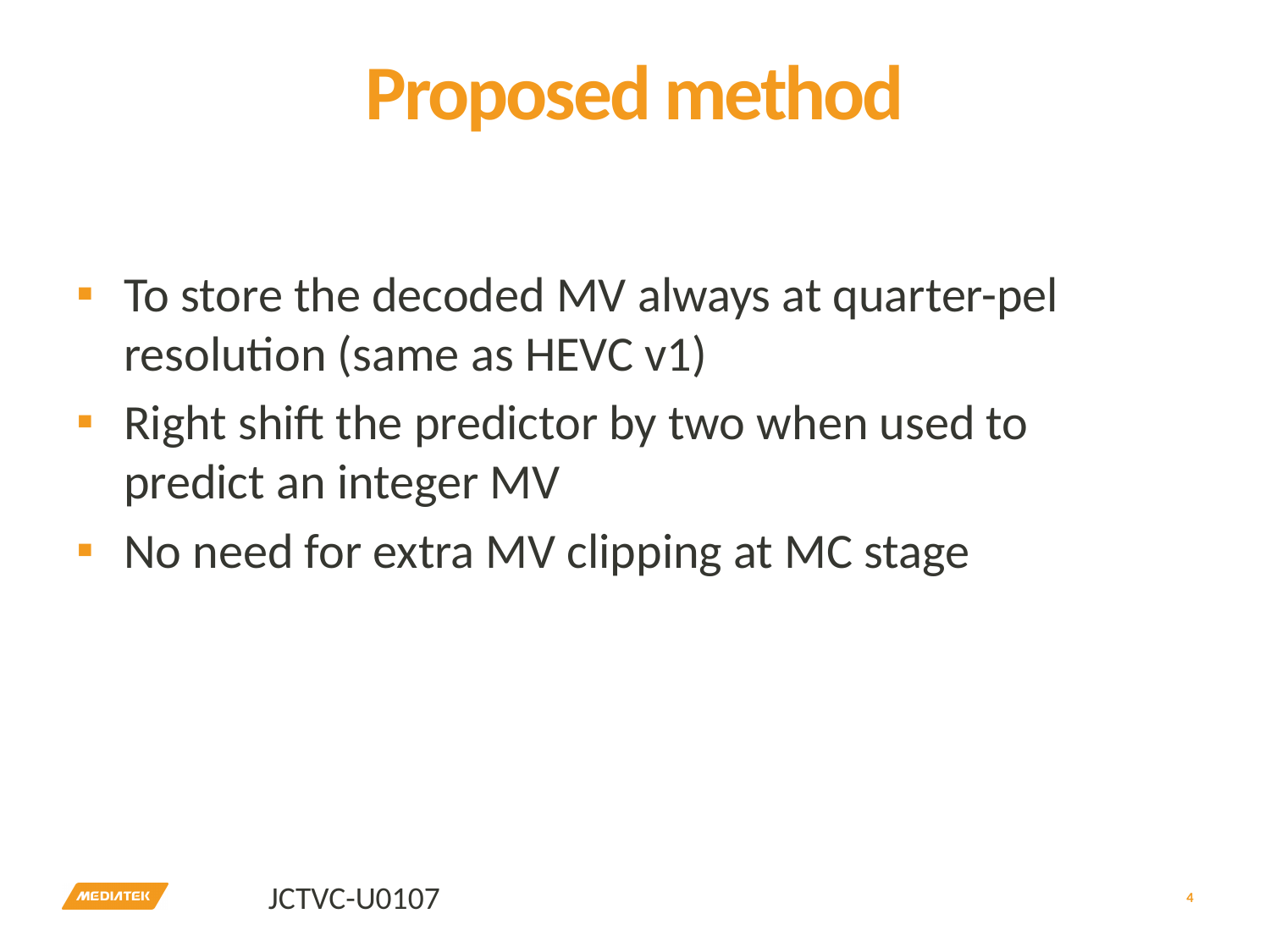

# Proposed method
To store the decoded MV always at quarter-pel resolution (same as HEVC v1)
Right shift the predictor by two when used to predict an integer MV
No need for extra MV clipping at MC stage
4